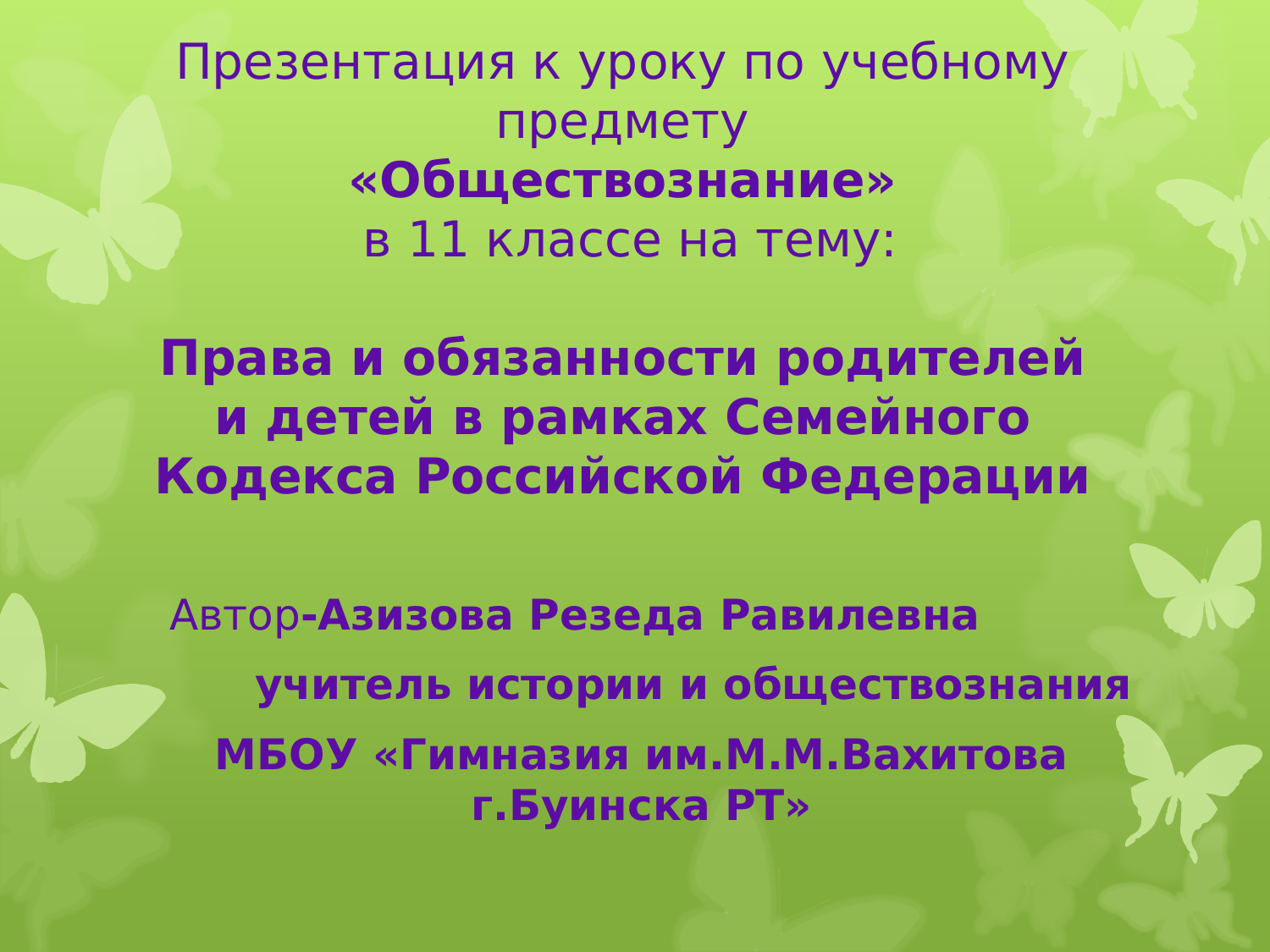

# Презентация к уроку по учебному предмету «Обществознание» в 11 классе на тему: Права и обязанности родителей и детей в рамках Семейного Кодекса Российской Федерации
Автор-Азизова Резеда Равилевна
       учитель истории и обществознания
МБОУ «Гимназия им.М.М.Вахитова г.Буинска РТ»